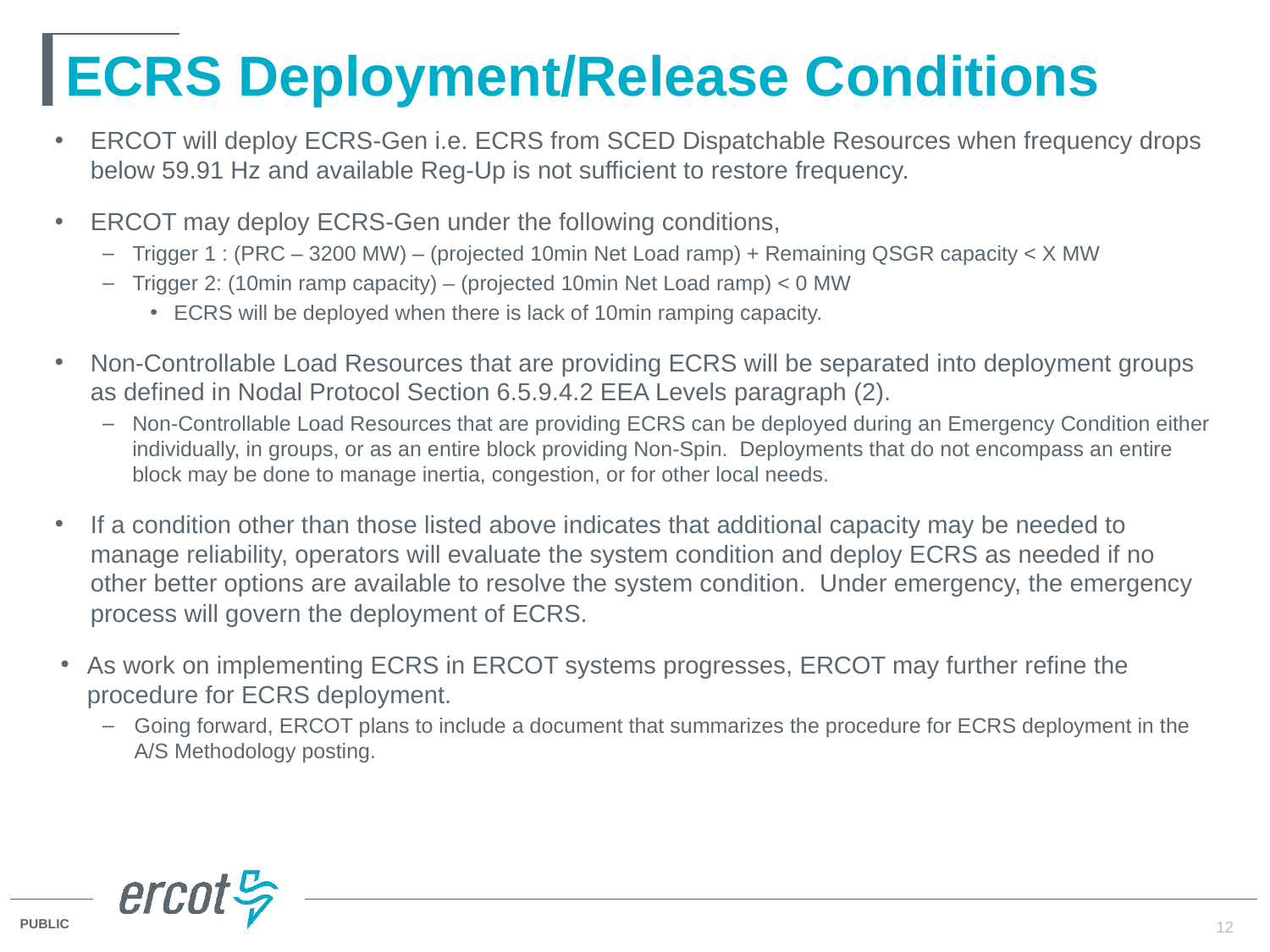

# ECRS Deployment/Release Conditions
ERCOT will deploy ECRS-Gen i.e. ECRS from SCED Dispatchable Resources when frequency drops below 59.91 Hz and available Reg-Up is not sufficient to restore frequency.

ERCOT may deploy ECRS-Gen under the following conditions,
Trigger 1 : (PRC – 3200 MW) – (projected 10min Net Load ramp) + Remaining QSGR capacity < X MW
Trigger 2: (10min ramp capacity) – (projected 10min Net Load ramp) < 0 MW
ECRS will be deployed when there is lack of 10min ramping capacity.

Non-Controllable Load Resources that are providing ECRS will be separated into deployment groups as defined in Nodal Protocol Section 6.5.9.4.2 EEA Levels paragraph (2).
Non-Controllable Load Resources that are providing ECRS can be deployed during an Emergency Condition either individually, in groups, or as an entire block providing Non-Spin.  Deployments that do not encompass an entire block may be done to manage inertia, congestion, or for other local needs.

If a condition other than those listed above indicates that additional capacity may be needed to manage reliability, operators will evaluate the system condition and deploy ECRS as needed if no other better options are available to resolve the system condition.  Under emergency, the emergency process will govern the deployment of ECRS.

As work on implementing ECRS in ERCOT systems progresses, ERCOT may further refine the procedure for ECRS deployment.
Going forward, ERCOT plans to include a document that summarizes the procedure for ECRS deployment in the A/S Methodology posting.
12